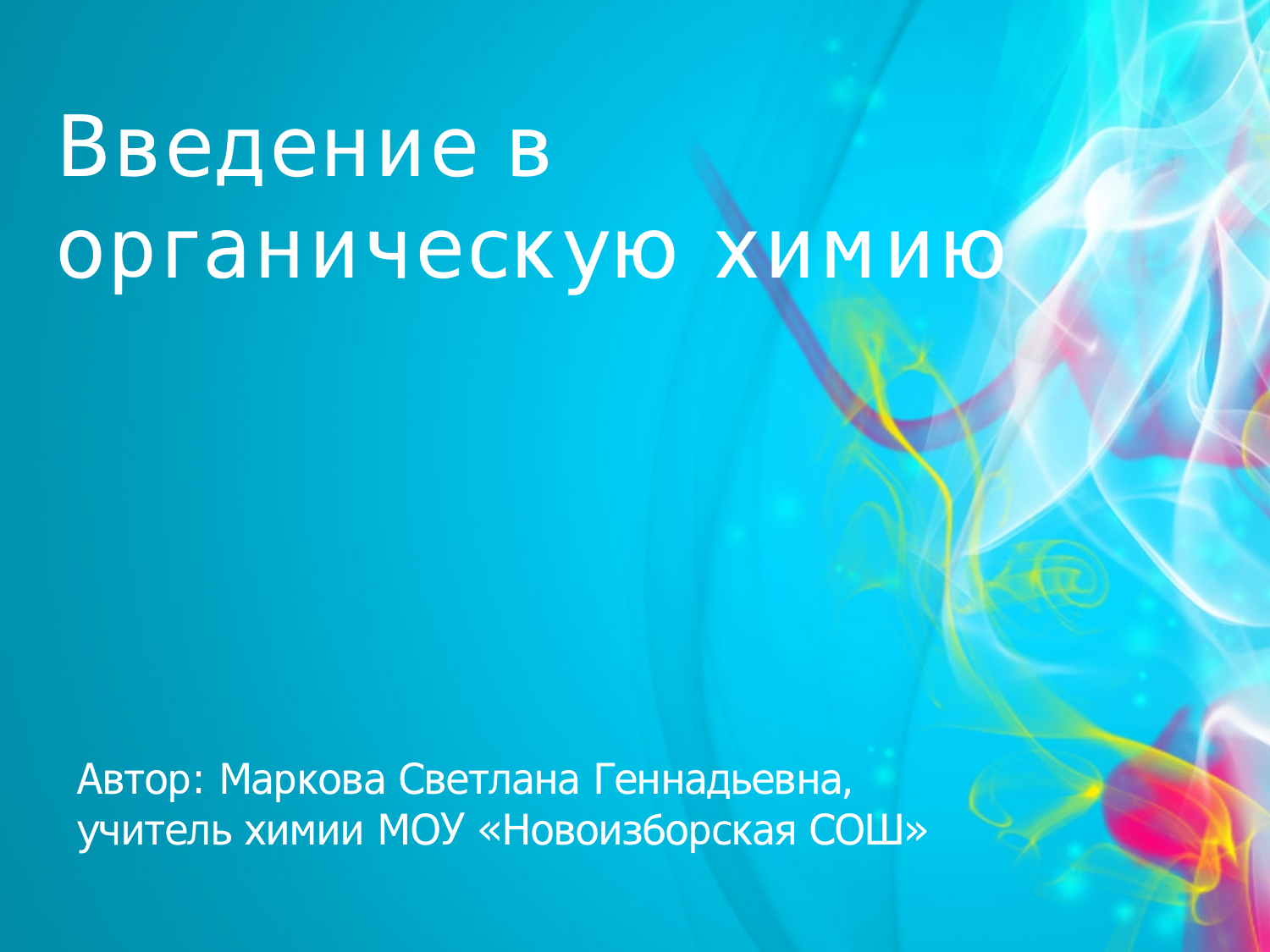

# Введение в органическую химию
Автор: Маркова Светлана Геннадьевна, учитель химии МОУ «Новоизборская СОШ»